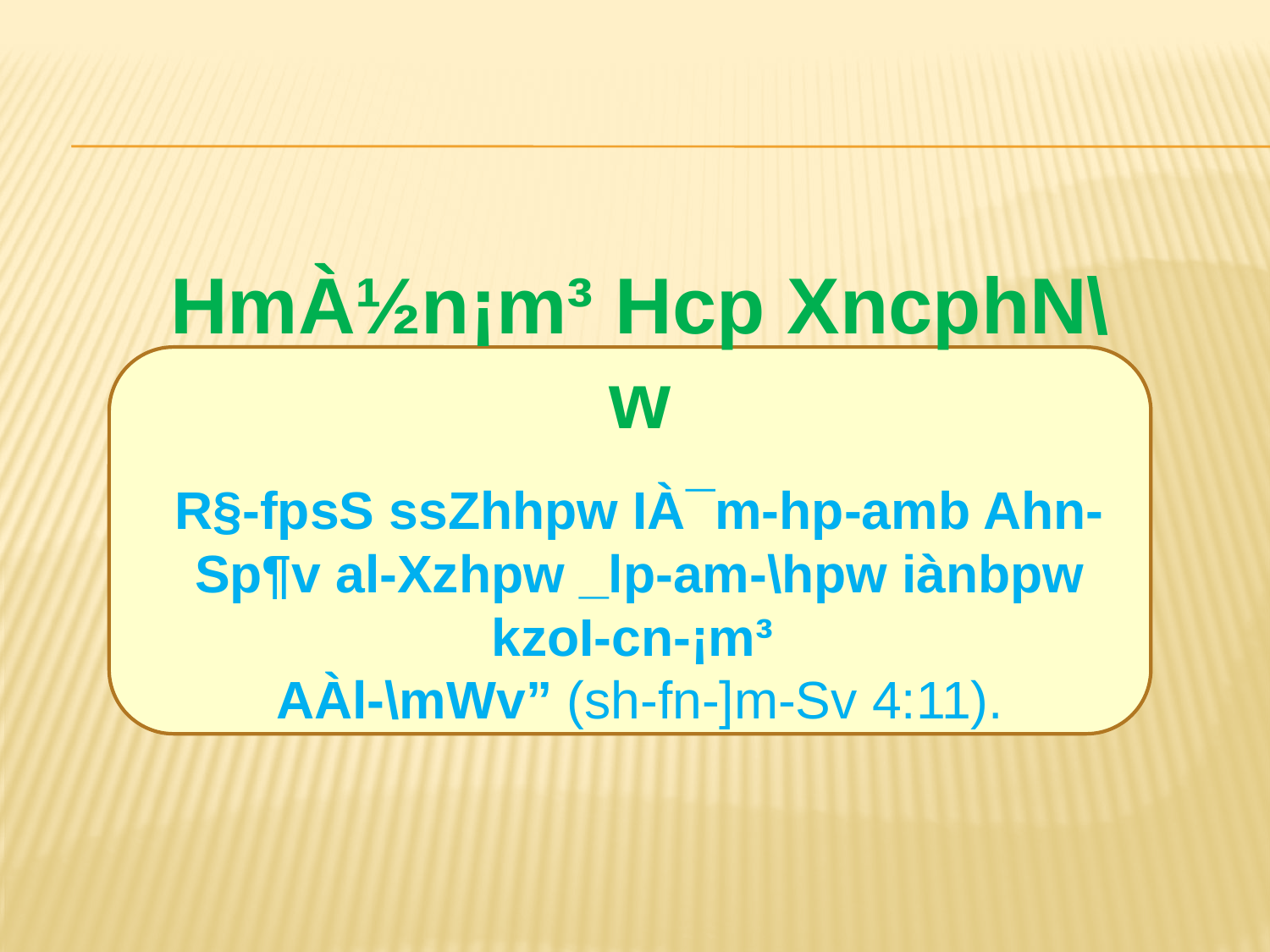

HmÀ½n¡m³ Hcp XncphN\w

R§-fpsS ssZhhpw IÀ¯m-hp-amb Ahn-Sp¶v al-Xzhpw _lp-am-\hpw iànbpw kzoI-cn-¡m³
AÀl-\mWv” (sh-fn-]m-Sv 4:11).